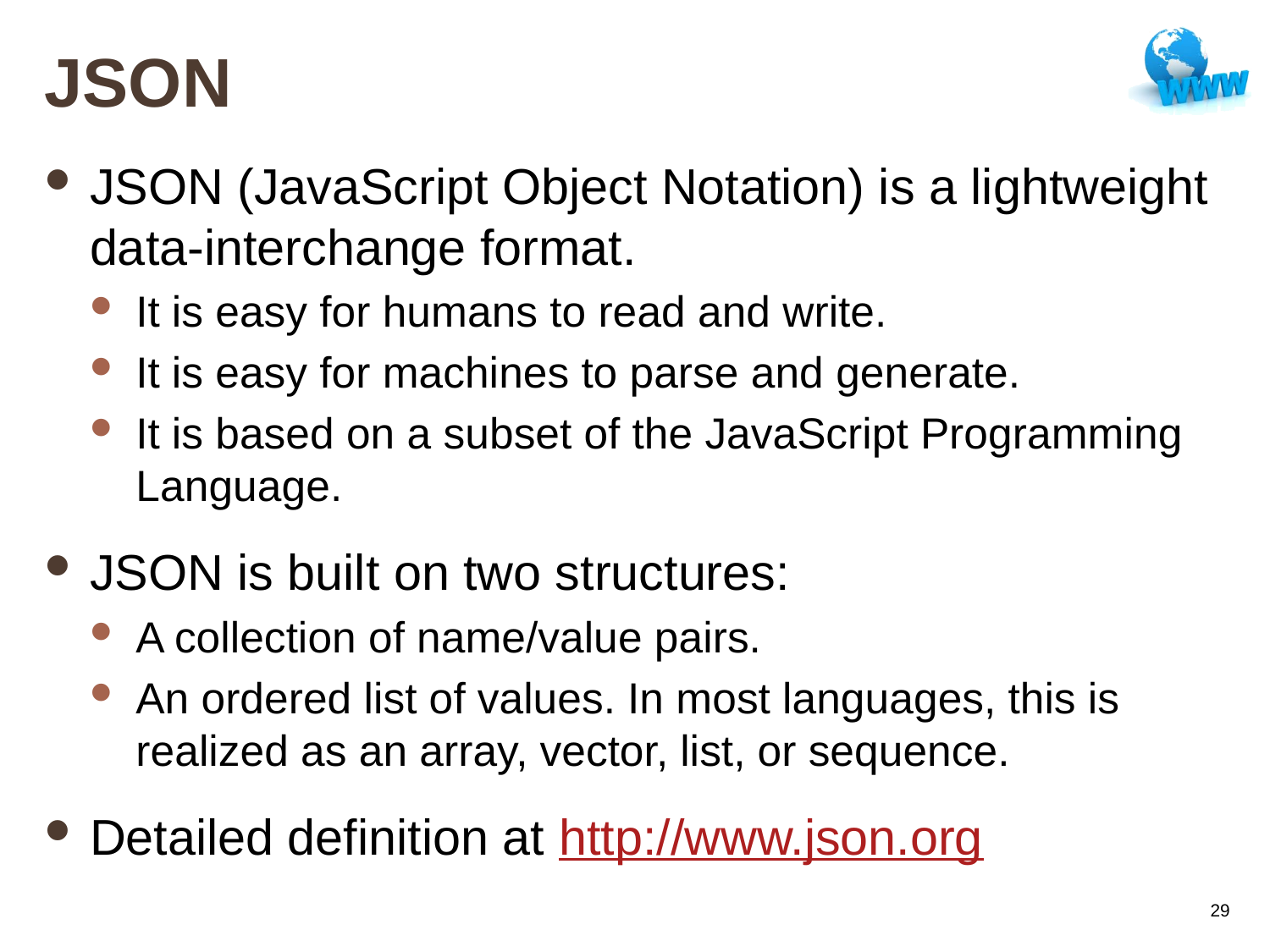

# JSON
JSON (JavaScript Object Notation) is a lightweight data-interchange format.
It is easy for humans to read and write.
It is easy for machines to parse and generate.
It is based on a subset of the JavaScript Programming Language.
JSON is built on two structures:
A collection of name/value pairs.
An ordered list of values. In most languages, this is realized as an array, vector, list, or sequence.
Detailed definition at http://www.json.org

29